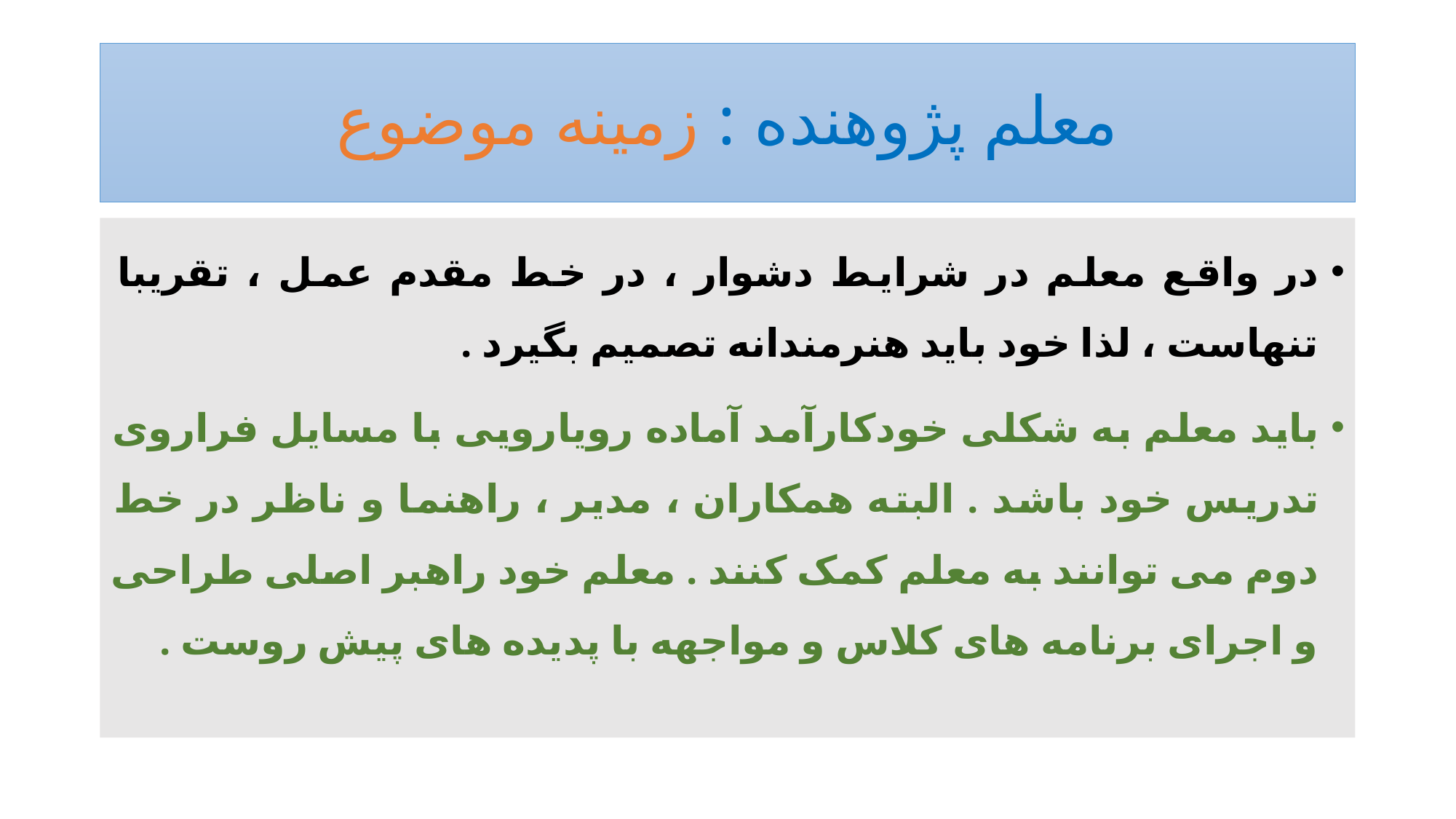

# معلم پژوهنده : زمینه موضوع
در واقع معلم در شرایط دشوار ، در خط مقدم عمل ، تقریبا تنهاست ، لذا خود باید هنرمندانه تصمیم بگیرد .
باید معلم به شکلی خودکارآمد آماده رویارویی با مسایل فراروی تدریس خود باشد . البته همکاران ، مدیر ، راهنما و ناظر در خط دوم می توانند به معلم کمک کنند . معلم خود راهبر اصلی طراحی و اجرای برنامه های کلاس و مواجهه با پدیده های پیش روست .